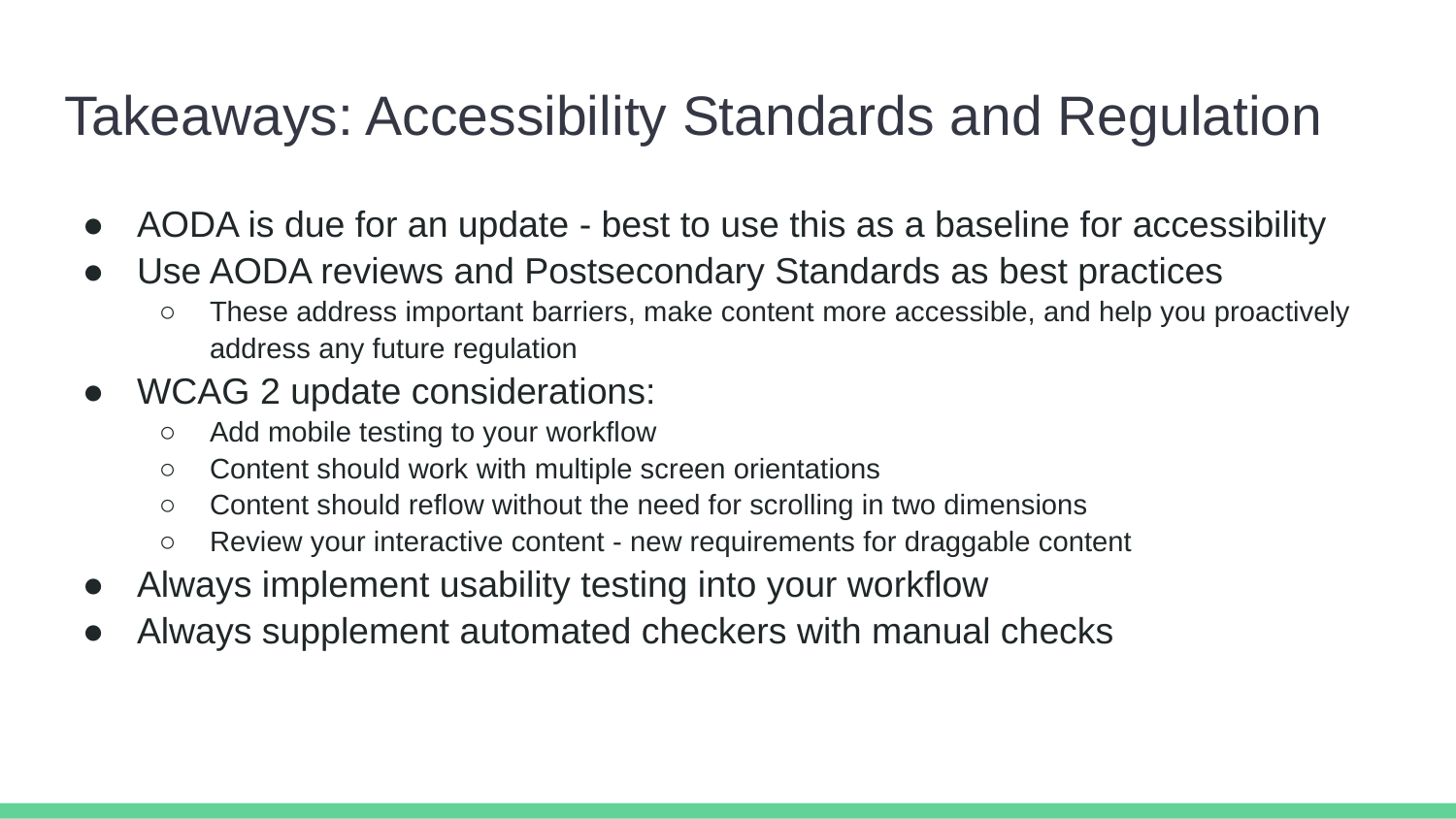

# Takeaways: Accessibility Standards and Regulation
AODA is due for an update - best to use this as a baseline for accessibility
Use AODA reviews and Postsecondary Standards as best practices
These address important barriers, make content more accessible, and help you proactively address any future regulation
WCAG 2 update considerations:
Add mobile testing to your workflow
Content should work with multiple screen orientations
Content should reflow without the need for scrolling in two dimensions
Review your interactive content - new requirements for draggable content
Always implement usability testing into your workflow
Always supplement automated checkers with manual checks